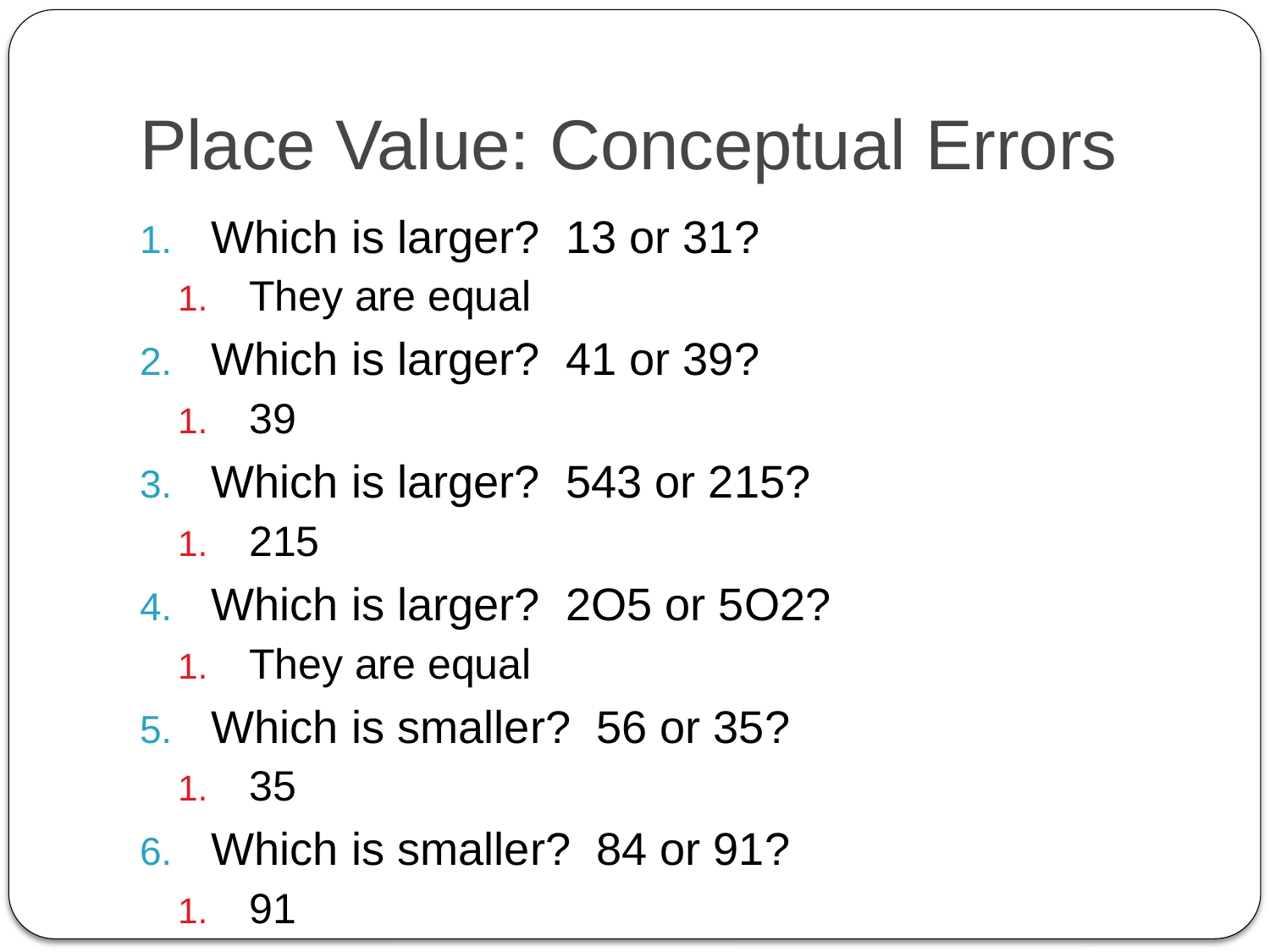

# Place Value: Conceptual Errors
Which is larger?  13 or 31?
They are equal
Which is larger?  41 or 39?
39
Which is larger?  543 or 215?
215
Which is larger?  2O5 or 5O2?
They are equal
Which is smaller?  56 or 35?
35
Which is smaller?  84 or 91?
91